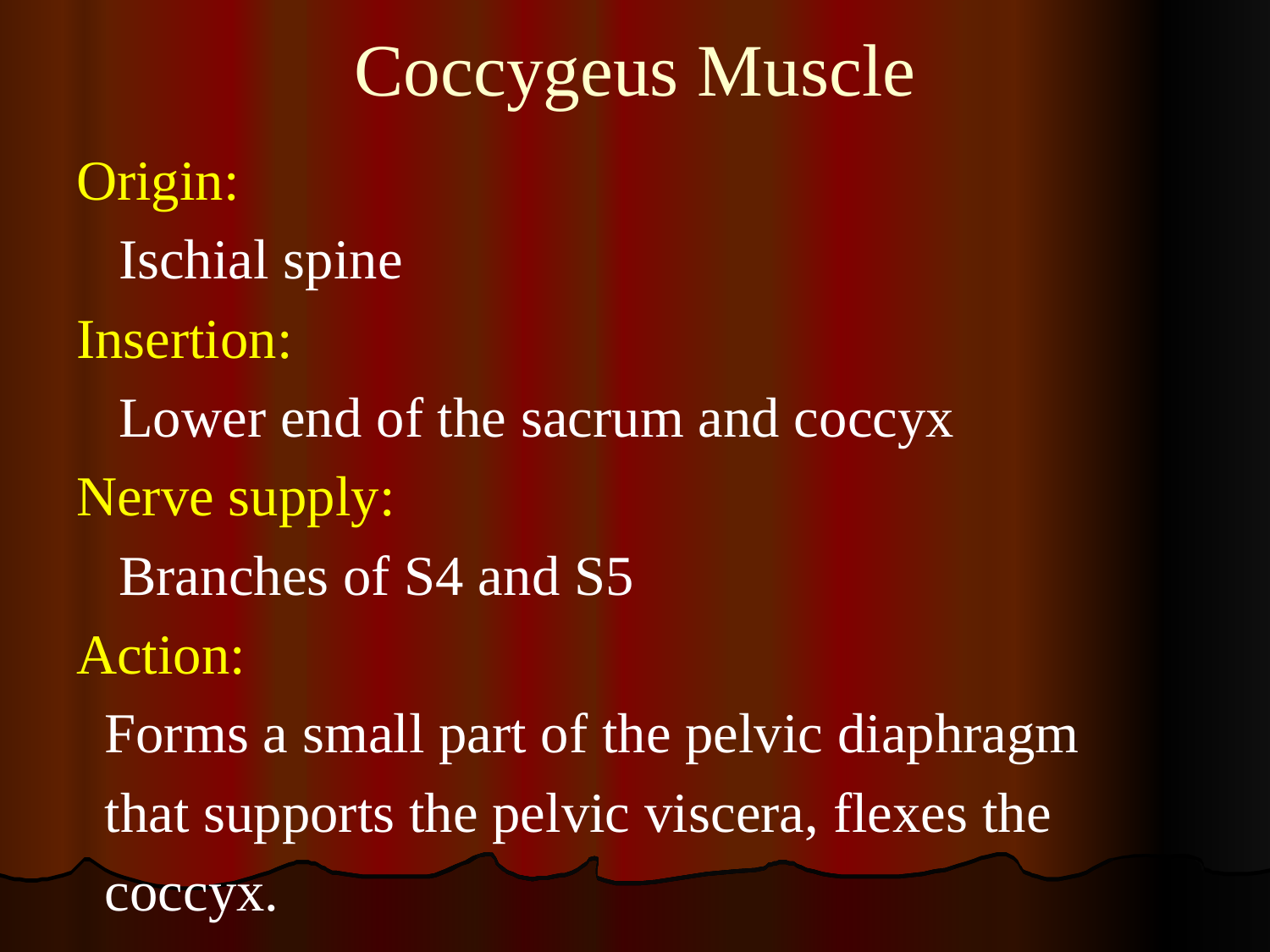

# Coccygeus Muscle
Origin:
   Ischial spine
Insertion:
   Lower end of the sacrum and coccyx
Nerve supply:
   Branches of S4 and S5
Action:
  Forms a small part of the pelvic diaphragm
  that supports the pelvic viscera, flexes the
  coccyx.